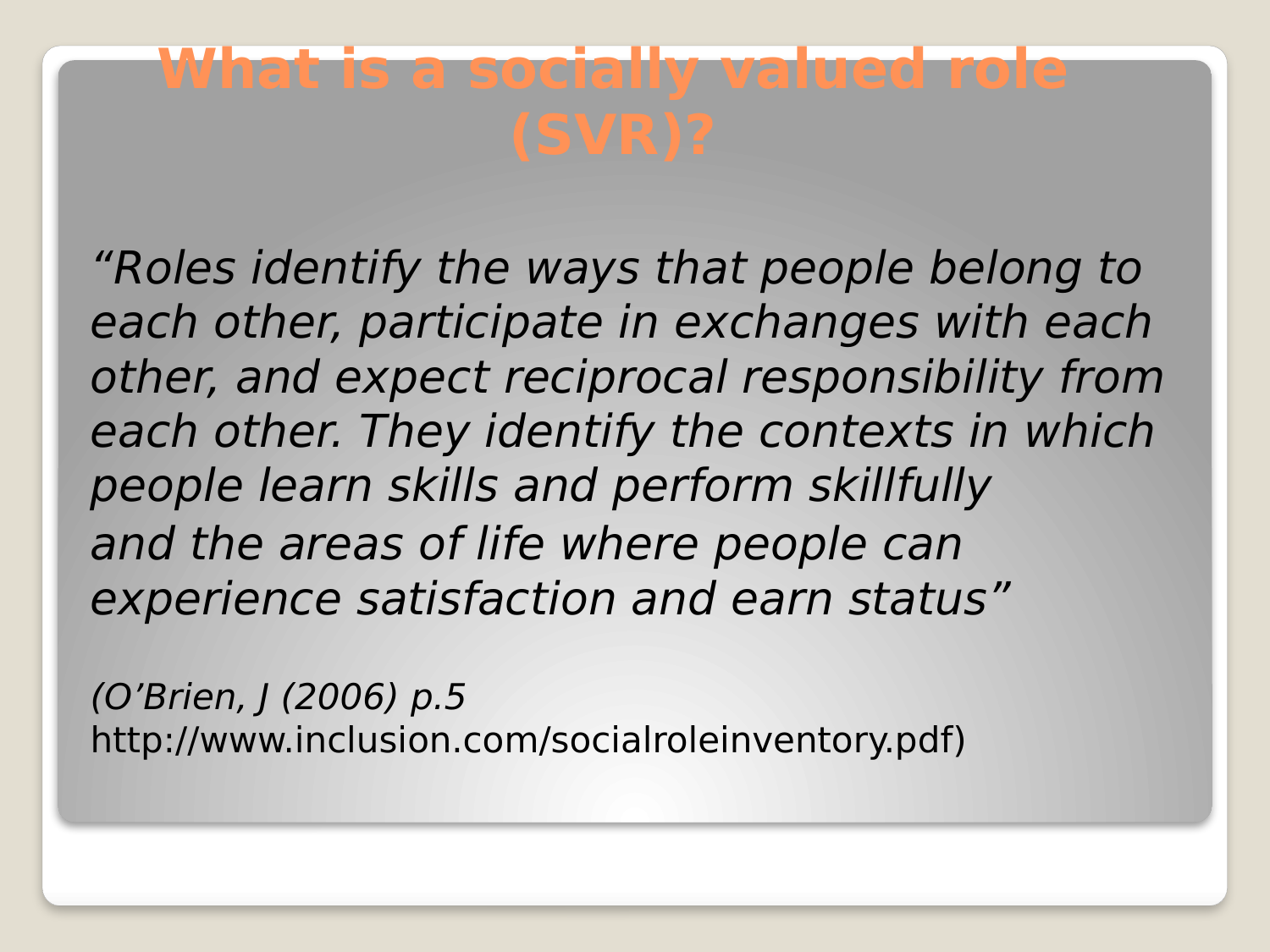

# What is a socially valued role (SVR)?
“Roles identify the ways that people belong to each other, participate in exchanges with each other, and expect reciprocal responsibility from each other. They identify the contexts in which people learn skills and perform skillfully
and the areas of life where people can experience satisfaction and earn status”

(O’Brien, J (2006) p.5 http://www.inclusion.com/socialroleinventory.pdf)